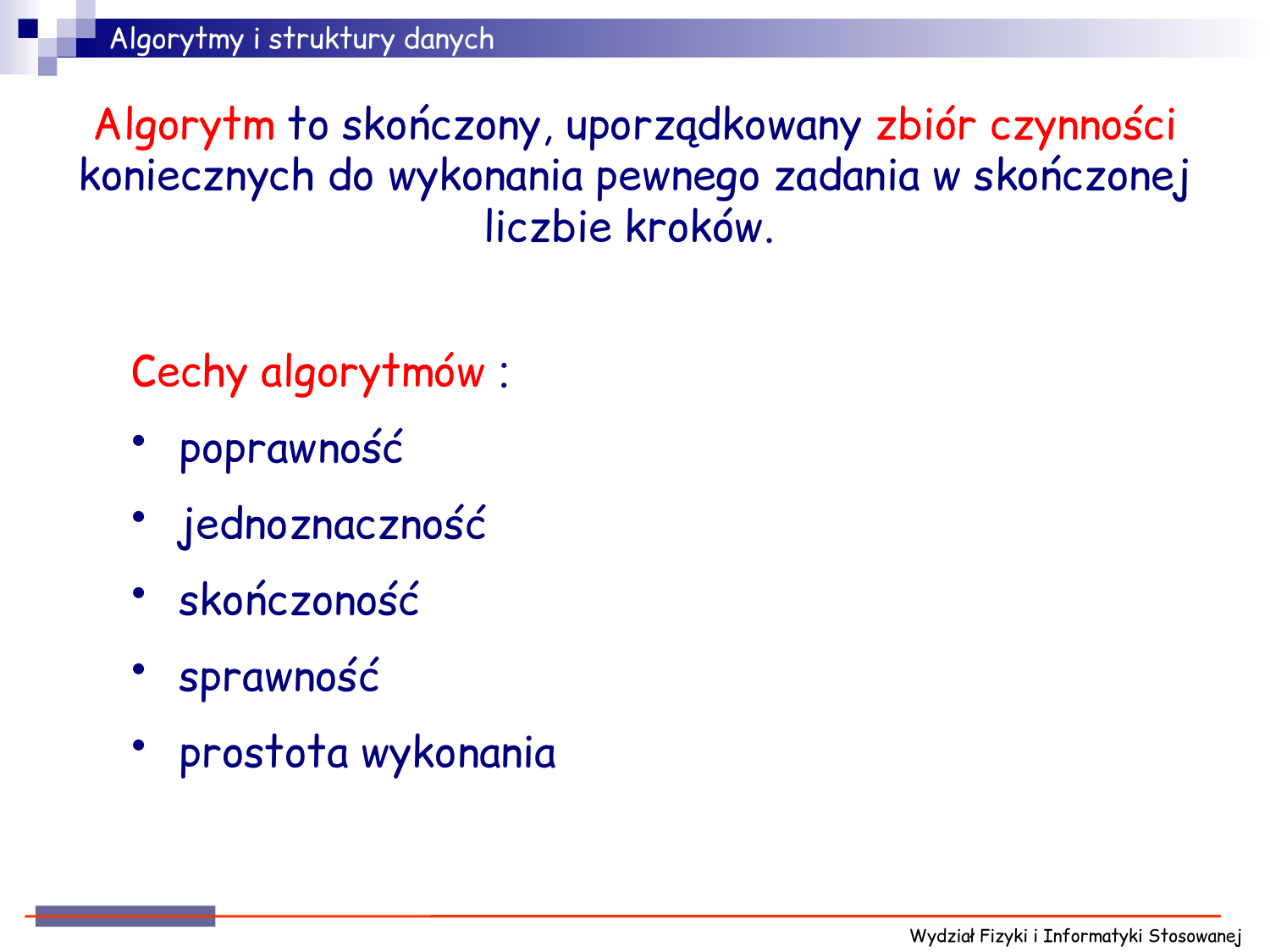

Algorytmy i struktury danych
Algorytm to skończony, uporządkowany zbiór czynności koniecznych do wykonania pewnego zadania w skończonej liczbie kroków.
Cechy algorytmów :
poprawność
jednoznaczność
skończoność
sprawność
prostota wykonania

Wydział Fizyki i Informatyki Stosowanej